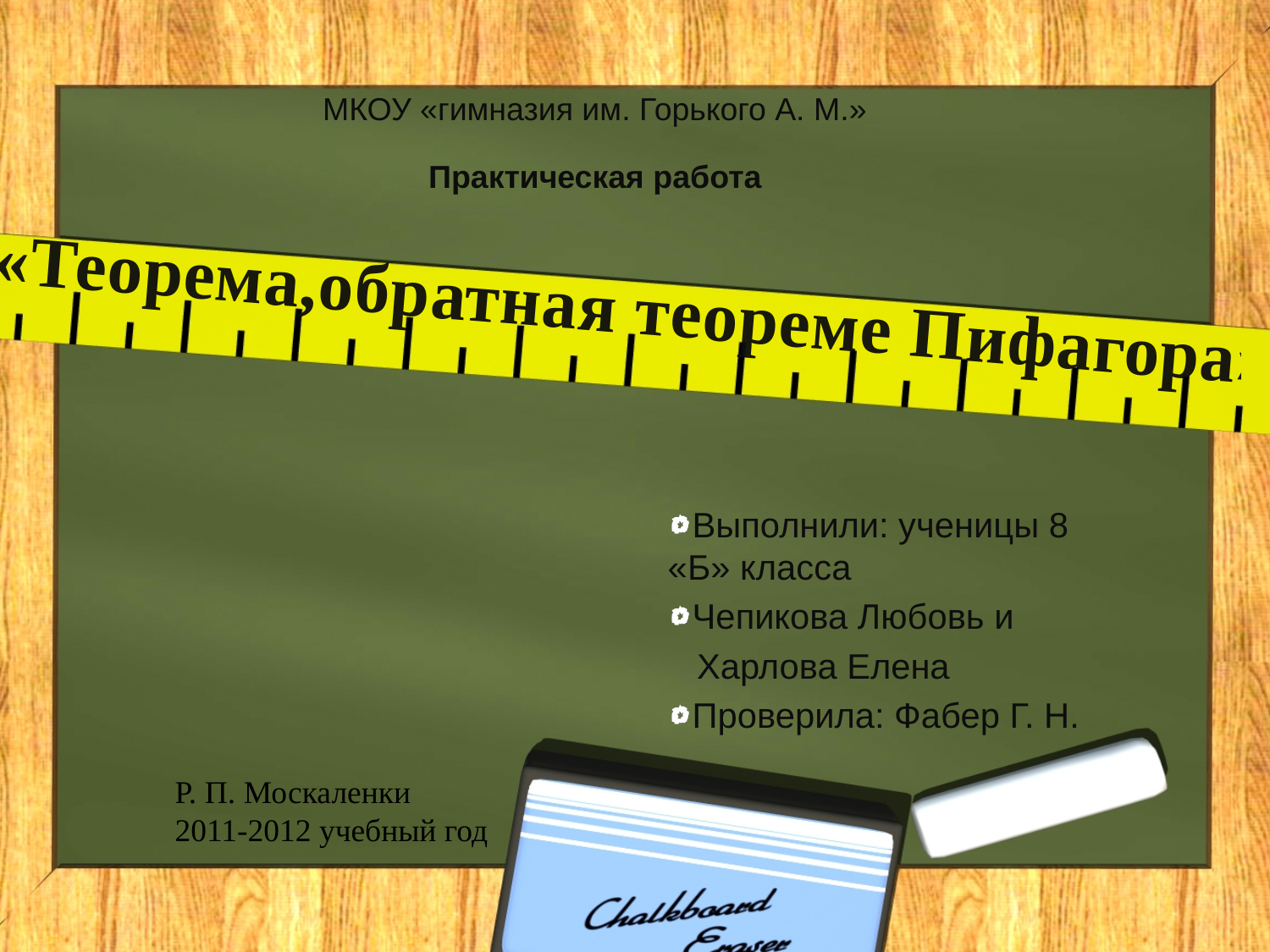

# МКОУ «гимназия им. Горького А. М.» Практическая работа
«Теорема,обратная теореме Пифагора»
Выполнили: ученицы 8 «Б» класса
Чепикова Любовь и
   Харлова Елена
Проверила: Фабер Г. Н.
Р. П. Москаленки
2011-2012 учебный год